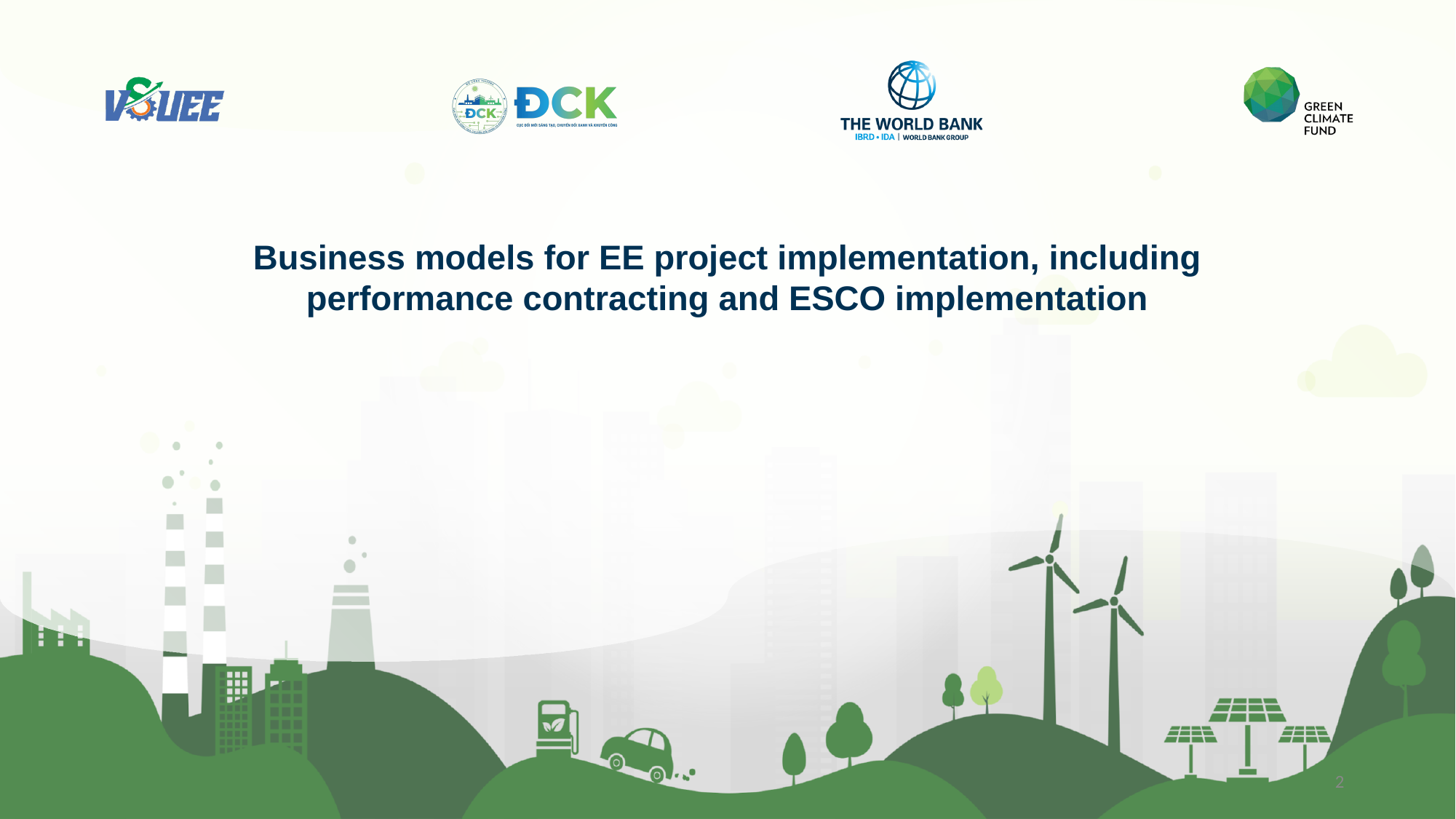

Business models for EE project implementation, including performance contracting and ESCO implementation
2